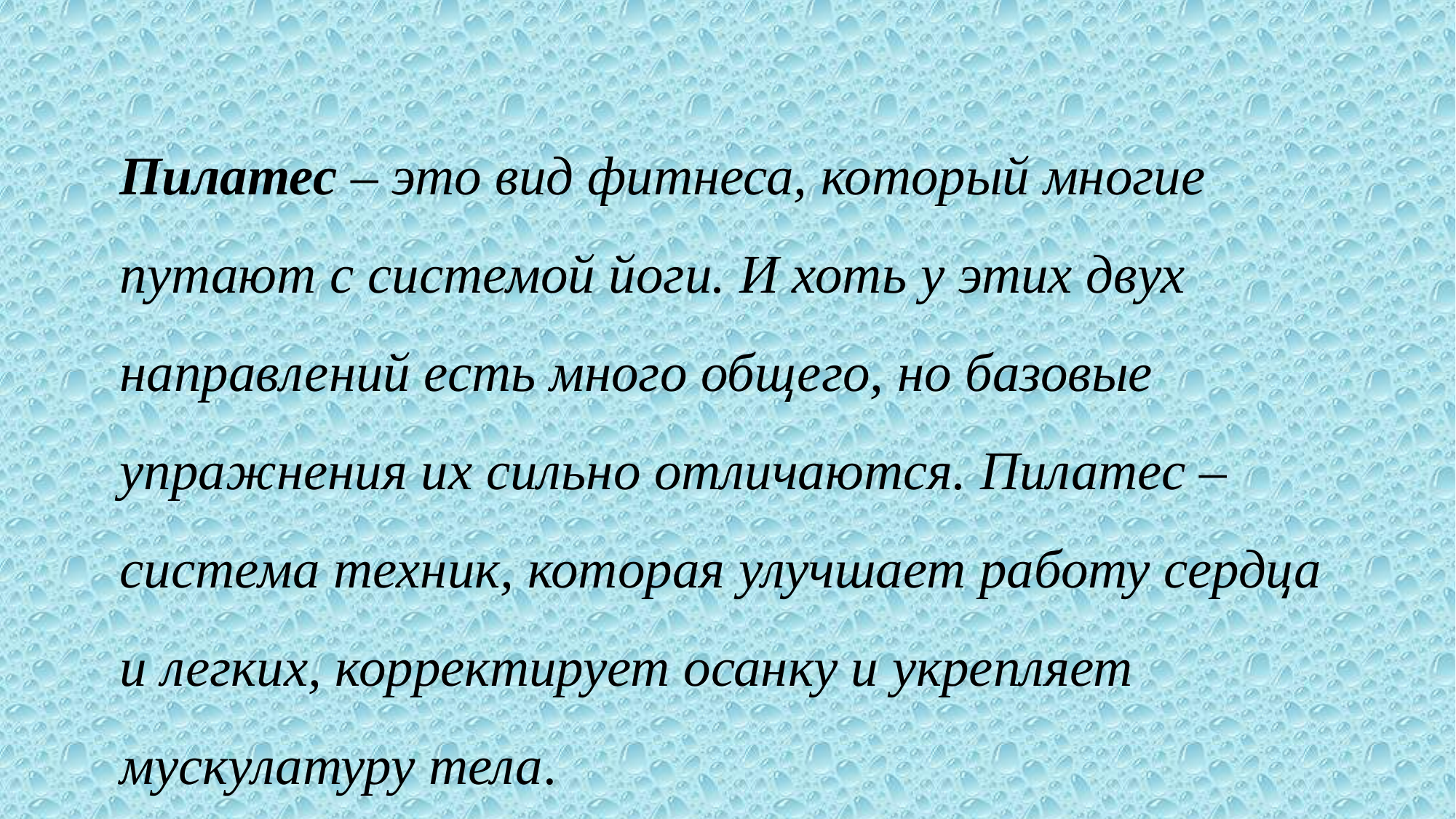

Пилатес – это вид фитнеса, который многие путают с системой йоги. И хоть у этих двух направлений есть много общего, но базовые упражнения их сильно отличаются. Пилатес – система техник, которая улучшает работу сердца и легких, корректирует осанку и укрепляет мускулатуру тела.